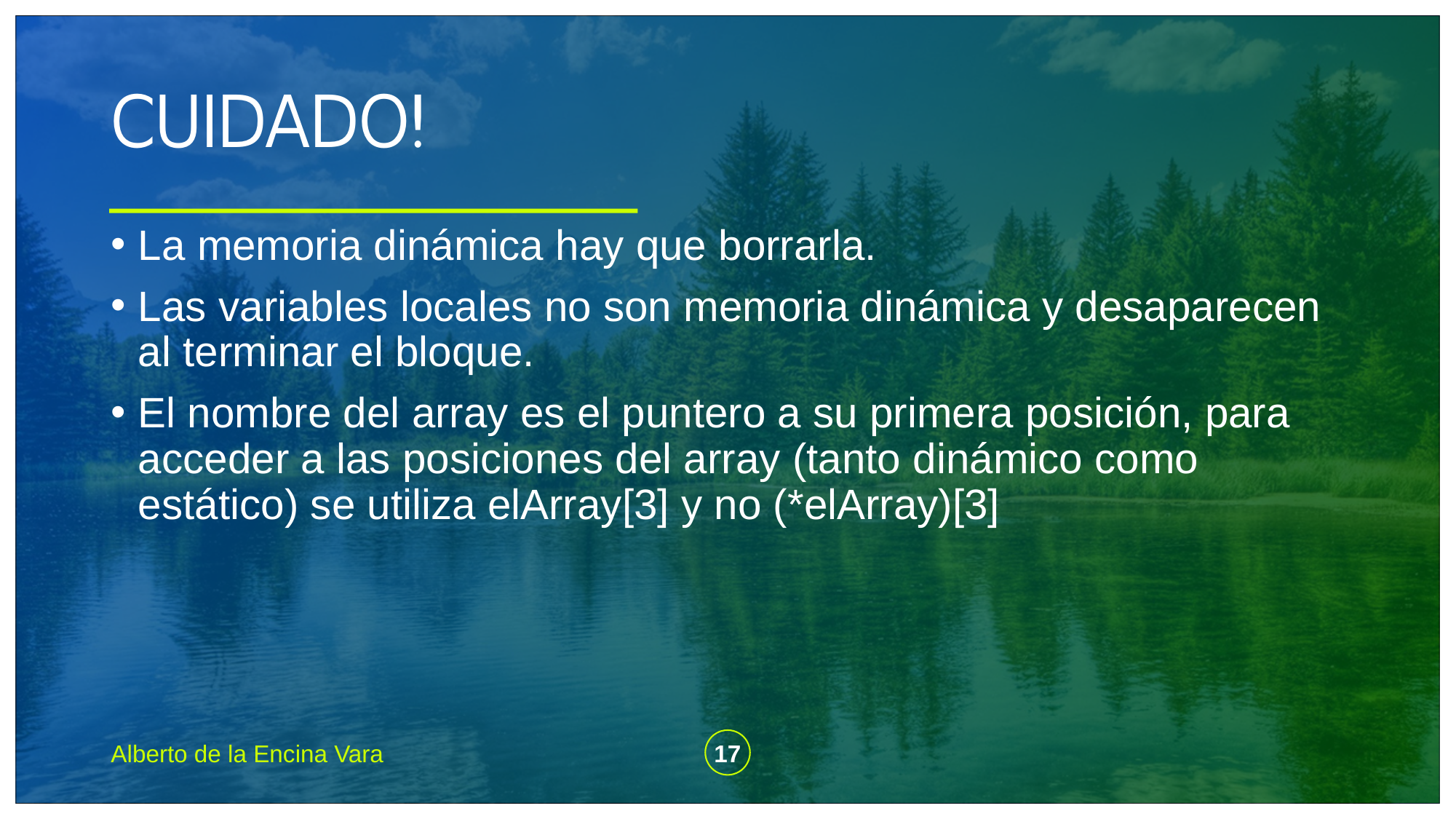

# CUIDADO!
La memoria dinámica hay que borrarla.
Las variables locales no son memoria dinámica y desaparecen al terminar el bloque.
El nombre del array es el puntero a su primera posición, para acceder a las posiciones del array (tanto dinámico como estático) se utiliza elArray[3] y no (*elArray)[3]
Alberto de la Encina Vara
17